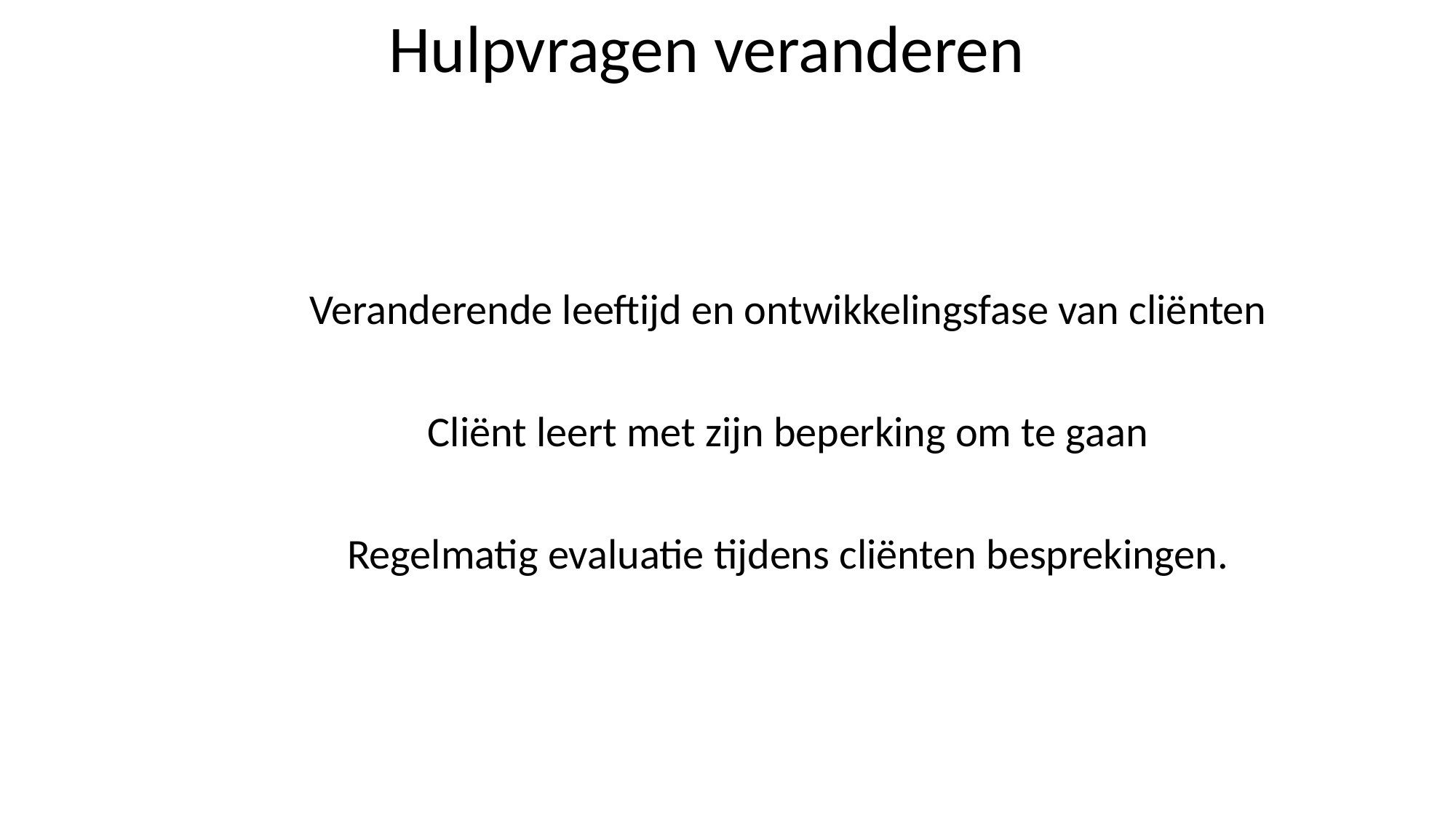

# Hulpvragen veranderen
Veranderende leeftijd en ontwikkelingsfase van cliënten

Cliënt leert met zijn beperking om te gaan

Regelmatig evaluatie tijdens cliënten besprekingen.